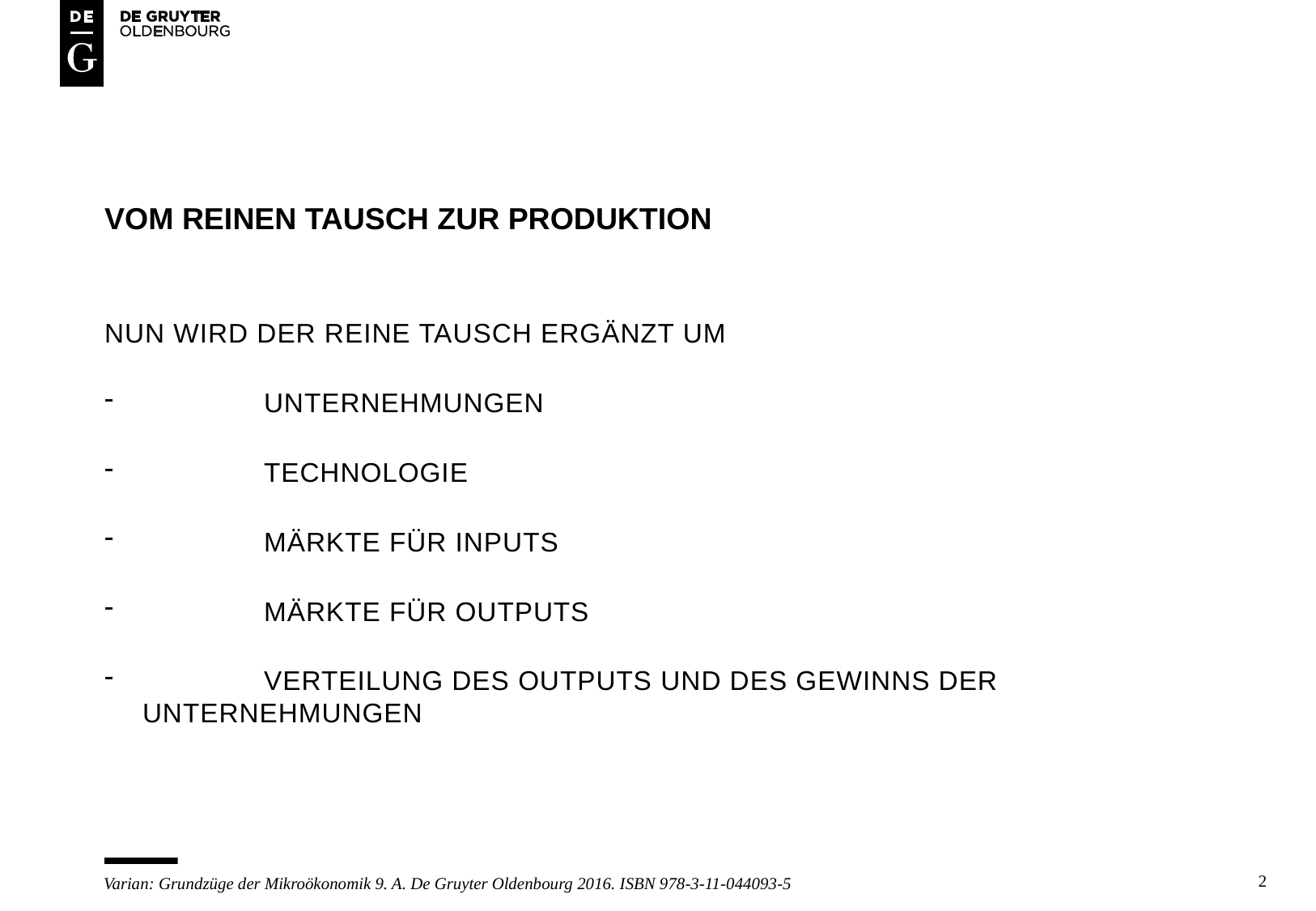

# Vom reinen Tausch zur Produktion
Nun wird der reine Tausch ergänzt um
	unternehmungen
	technologie
	märkte für inputs
	märkte für outputs
	verteilung des outputs und des gewinns der unternehmungen
2
Varian: Grundzüge der Mikroökonomik 9. A. De Gruyter Oldenbourg 2016. ISBN 978-3-11-044093-5